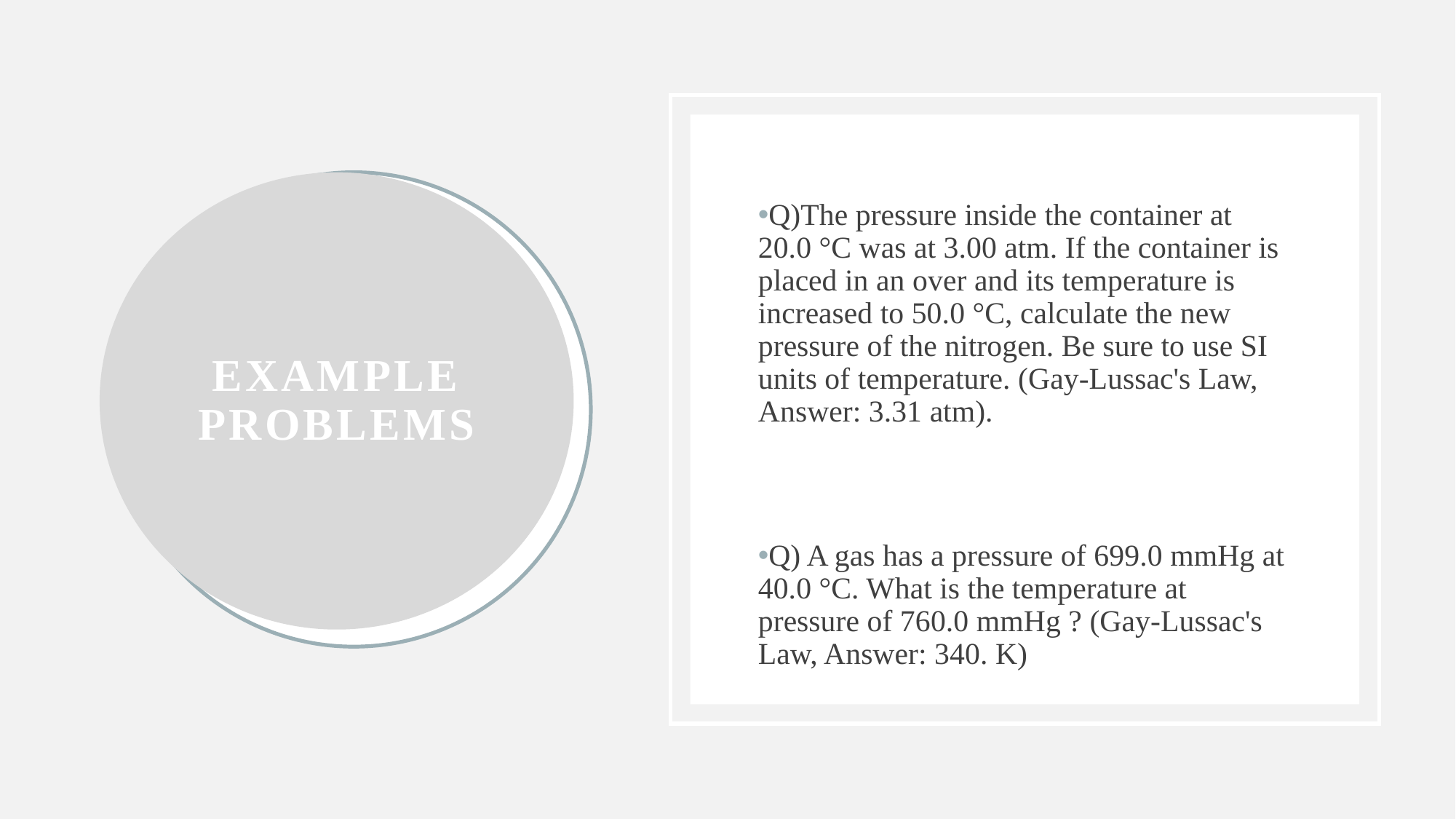

Example Problems

Q)The pressure inside the container at 20.0 °C was at 3.00 atm. If the container is placed in an over and its temperature is increased to 50.0 °C, calculate the new pressure of the nitrogen. Be sure to use SI units of temperature. (Gay-Lussac's Law, Answer: 3.31 atm).

Q) A gas has a pressure of 699.0 mmHg at 40.0 °C. What is the temperature at pressure of 760.0 mmHg ? (Gay-Lussac's Law, Answer: 340. K)